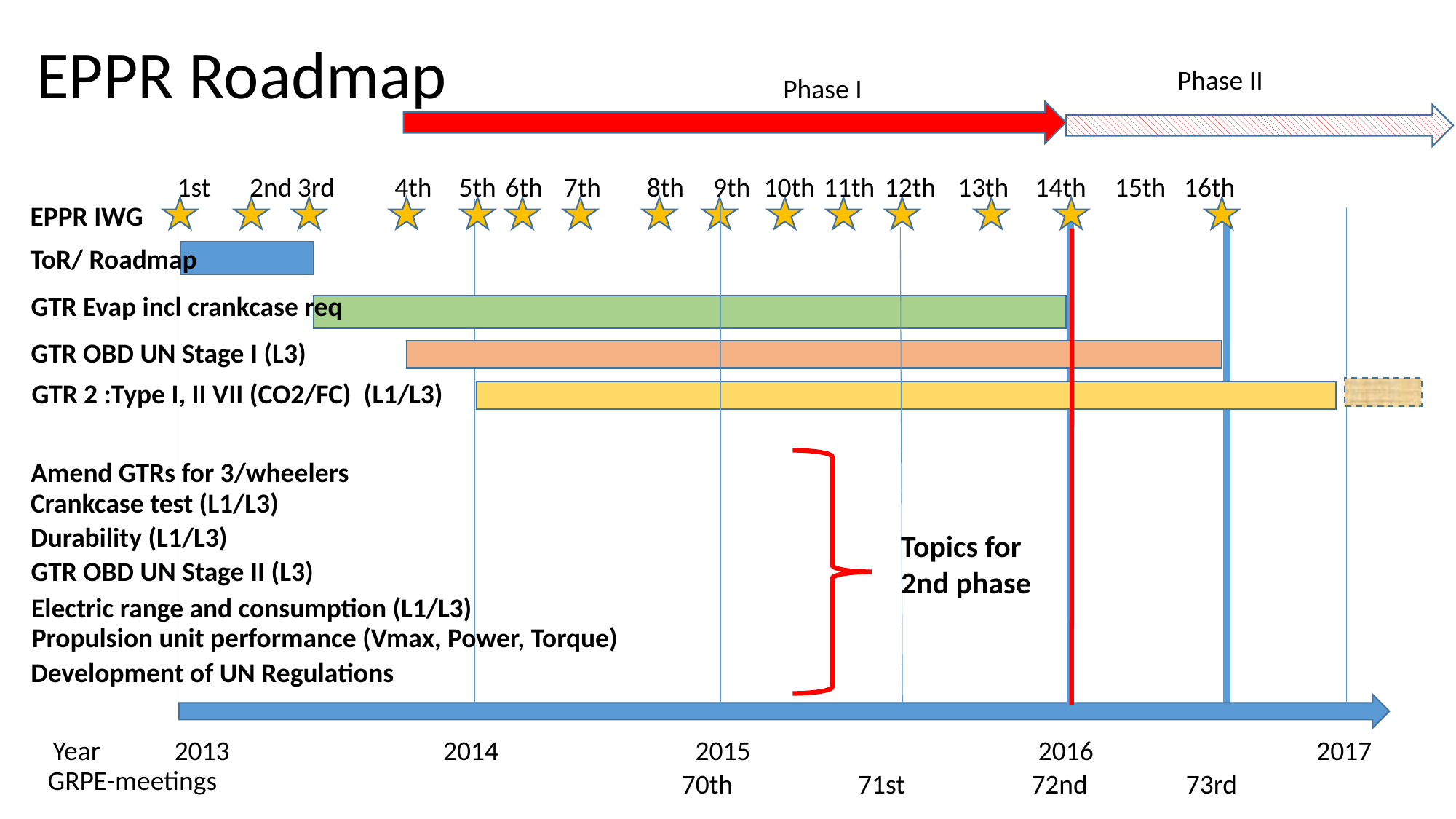

# EPPR Roadmap
Phase II
Phase I

1st
2nd
3rd
4th
5th
6th
7th
8th
9th
10th
11th
12th
13th
14th
16th
15th
EPPR IWG

ToR/ Roadmap

GTR Evap incl crankcase req

GTR OBD UN Stage I (L3)

GTR 2 :Type I, II VII (CO2/FC)  (L1/L3)

Amend GTRs for 3/wheelers

Crankcase test (L1/L3)
Durability (L1/L3)
Topics for 2nd phase
GTR OBD UN Stage II (L3)
Electric range and consumption (L1/L3)
Propulsion unit performance (Vmax, Power, Torque)
Development of UN Regulations

2017
2016
Year
2013
2014
2015
GRPE-meetings
70th
71st
72nd
73rd